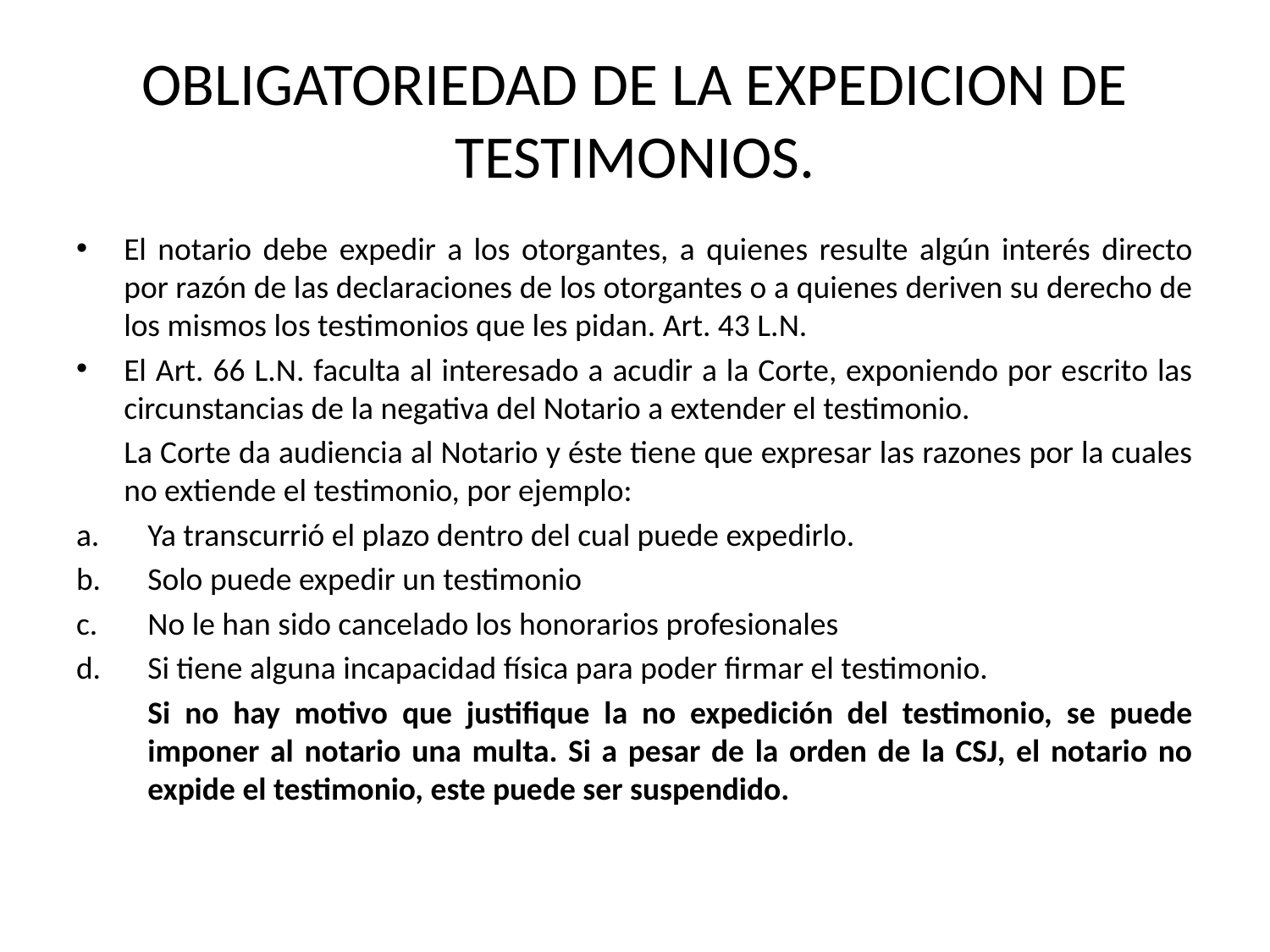

# OBLIGATORIEDAD DE LA EXPEDICION DE TESTIMONIOS.
El notario debe expedir a los otorgantes, a quienes resulte algún interés directo por razón de las declaraciones de los otorgantes o a quienes deriven su derecho de los mismos los testimonios que les pidan. Art. 43 L.N.
El Art. 66 L.N. faculta al interesado a acudir a la Corte, exponiendo por escrito las circunstancias de la negativa del Notario a extender el testimonio.
	La Corte da audiencia al Notario y éste tiene que expresar las razones por la cuales no extiende el testimonio, por ejemplo:
Ya transcurrió el plazo dentro del cual puede expedirlo.
Solo puede expedir un testimonio
No le han sido cancelado los honorarios profesionales
Si tiene alguna incapacidad física para poder firmar el testimonio.
	Si no hay motivo que justifique la no expedición del testimonio, se puede imponer al notario una multa. Si a pesar de la orden de la CSJ, el notario no expide el testimonio, este puede ser suspendido.